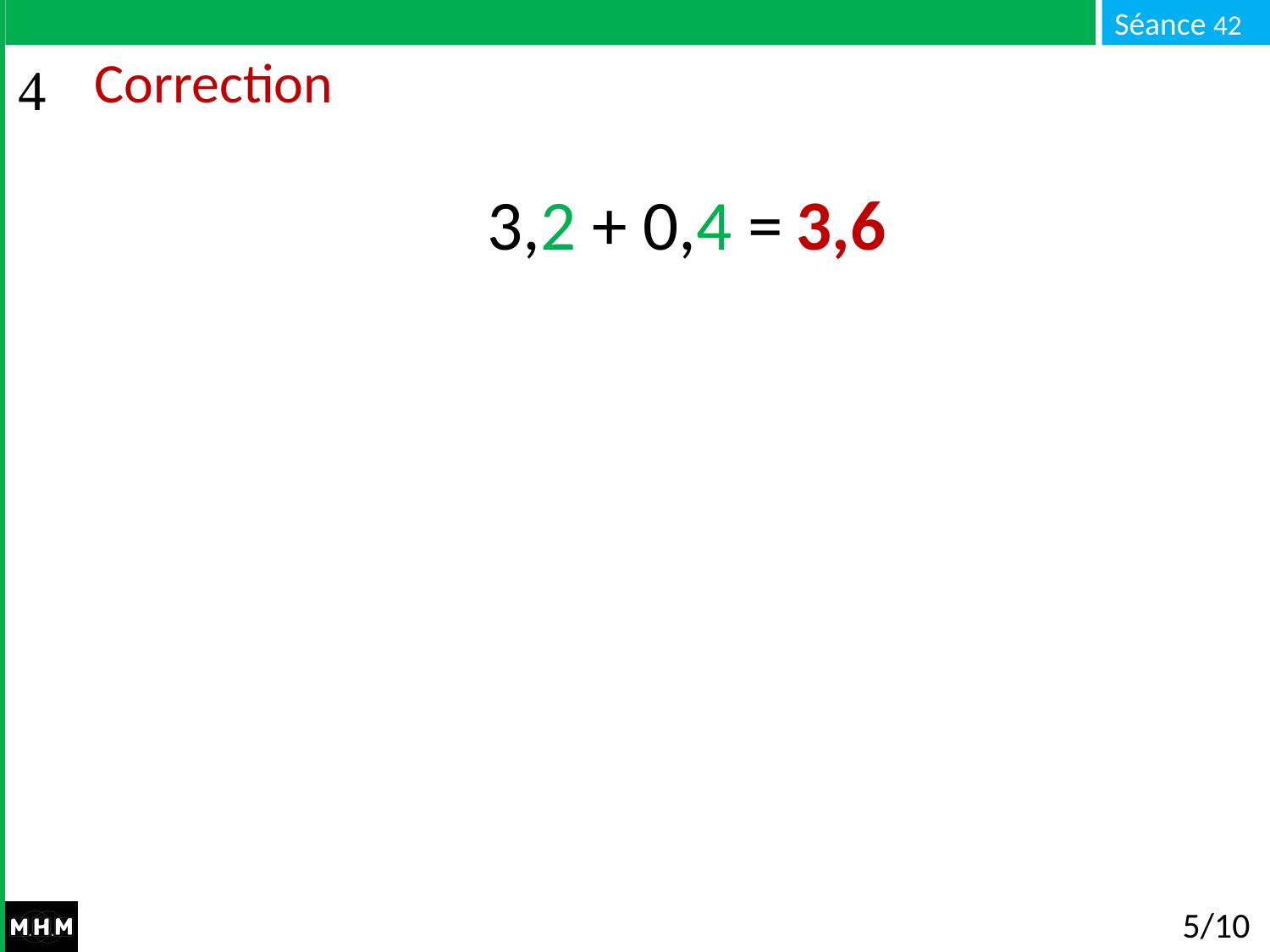

# Correction
3,2 + 0,4 =
3,6
5/10